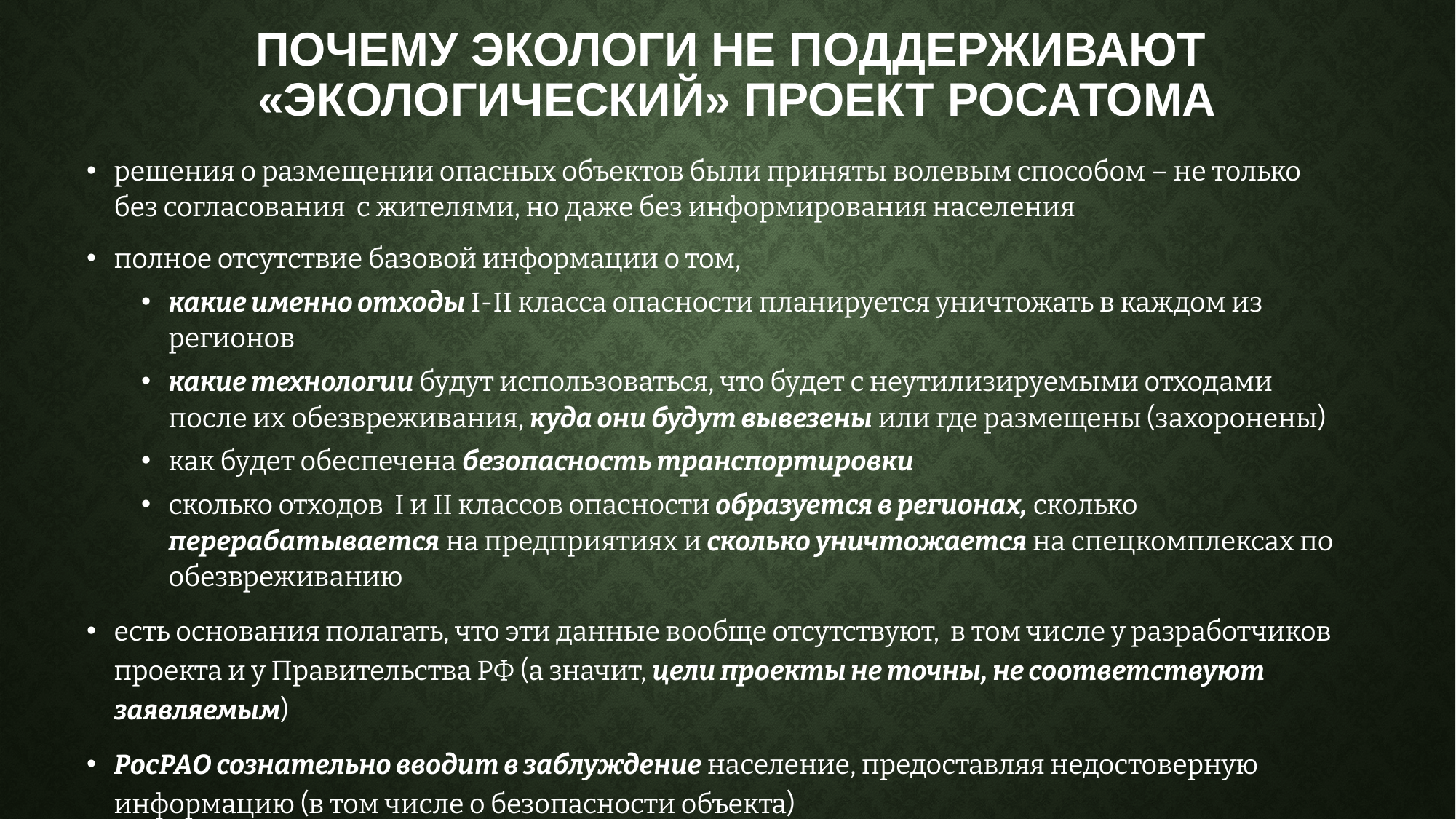

# ПОЧЕМУ ЭКОЛОГИ НЕ ПОДДЕРЖИВАЮТ  «ЭКОЛОГИЧЕСКИЙ» ПРОЕКТ РОСАТОМА
решения о размещении опасных объектов были приняты волевым способом – не только  без согласования  с жителями, но даже без информирования населения
полное отсутствие базовой информации о том,
какие именно отходы I-II класса опасности планируется уничтожать в каждом из регионов
какие технологии будут использоваться, что будет с неутилизируемыми отходами после их обезвреживания, куда они будут вывезены или где размещены (захоронены)
как будет обеспечена безопасность транспортировки
сколько отходов  I и II классов опасности образуется в регионах, сколько перерабатывается на предприятиях и сколько уничтожается на спецкомплексах по обезвреживанию
есть основания полагать, что эти данные вообще отсутствуют,  в том числе у разработчиков проекта и у Правительства РФ (а значит, цели проекты не точны, не соответствуют заявляемым)
РосРАО сознательно вводит в заблуждение население, предоставляя недостоверную  информацию (в том числе о безопасности объекта)
есть основания полагать, что будет применяться метод термического обезвреживания (сжигания), опасный для окружающей среды и здоровья населения